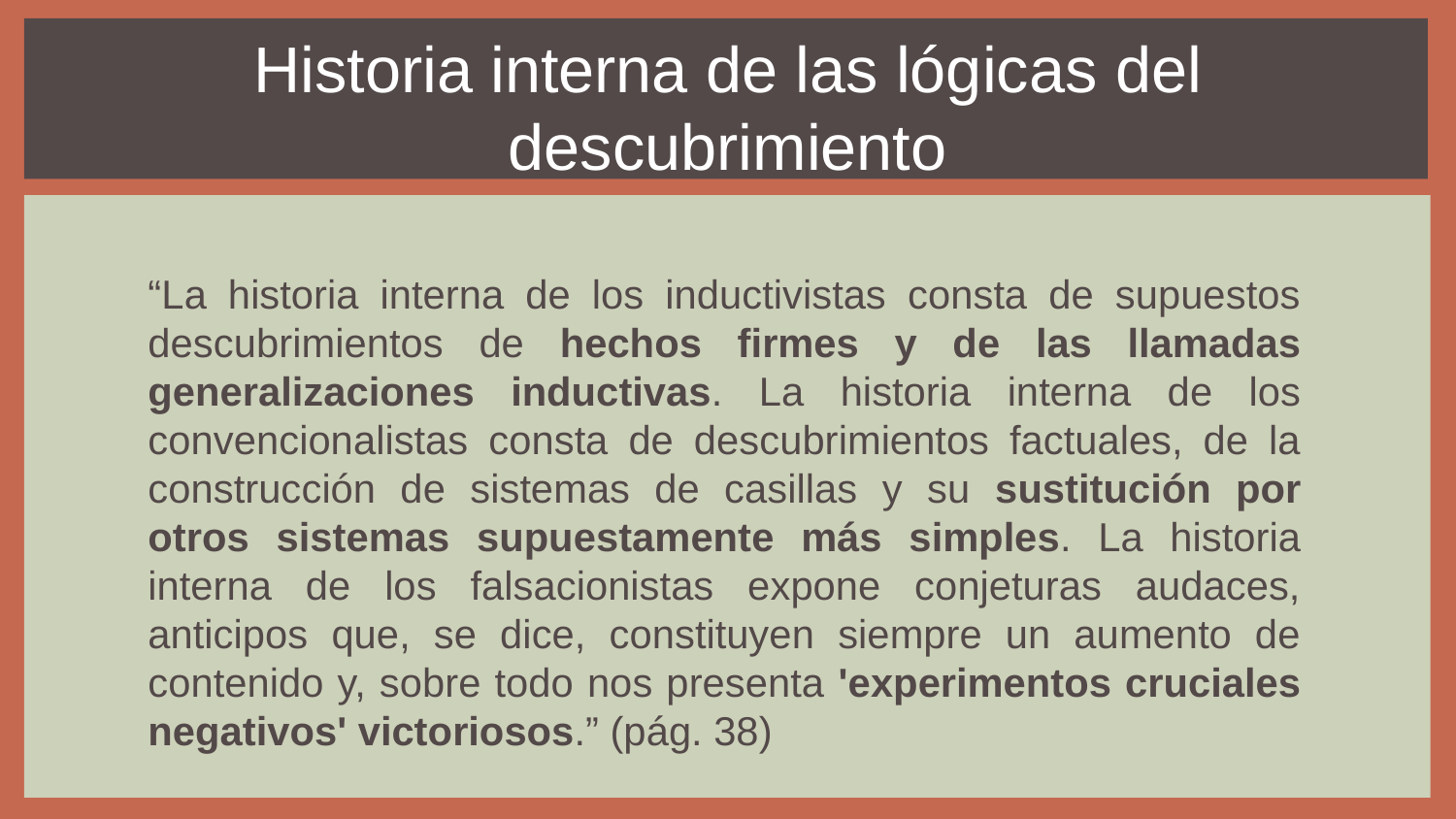

# Historia interna de las lógicas del descubrimiento

“La historia interna de los inductivistas consta de supuestos descubrimientos de hechos firmes y de las llamadas generalizaciones inductivas. La historia interna de los convencionalistas consta de descubrimientos factuales, de la construcción de sistemas de casillas y su sustitución por otros sistemas supuestamente más simples. La historia interna de los falsacionistas expone conjeturas audaces, anticipos que, se dice, constituyen siempre un aumento de contenido y, sobre todo nos presenta 'experimentos cruciales negativos' victoriosos.” (pág. 38)